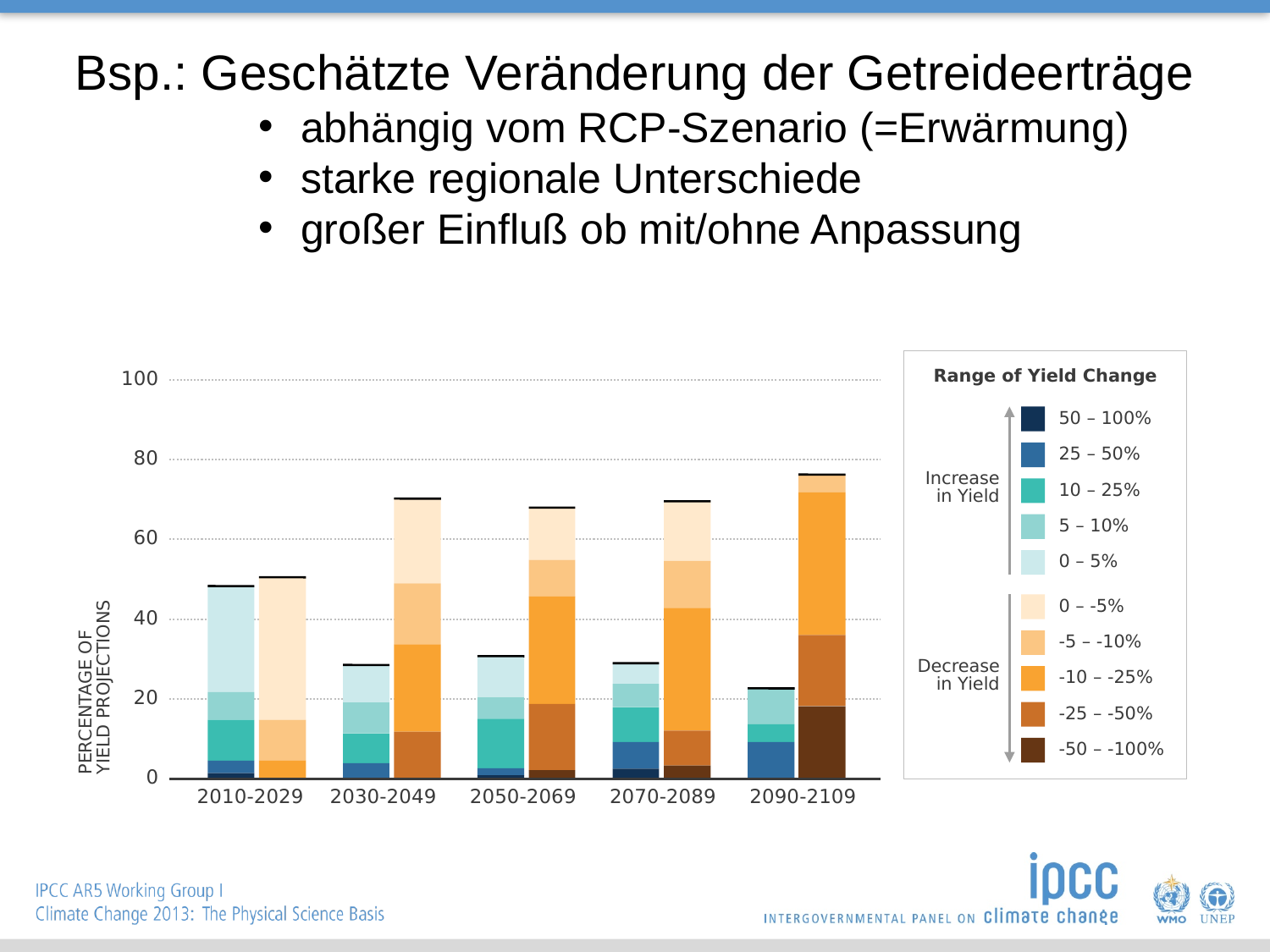

Bsp.: Geschätzte Veränderung der Getreideerträge
 abhängig vom RCP-Szenario (=Erwärmung)
 starke regionale Unterschiede
 großer Einfluß ob mit/ohne Anpassung

Range of Yield Change
100
50 – 100%

25 – 50%

80
Increase
in Yield

10 – 25%

5 – 10%

60
0 – 5%

0 – -5%

40

PERCENTAGE OF
YIELD PROJECTIONS
-5 – -10%

Decrease
in Yield

-10 – -25%

20

-25 – -50%

-50 – -100%

0

2010-2029
2030-2049
2050-2069
2070-2089
2090-2109